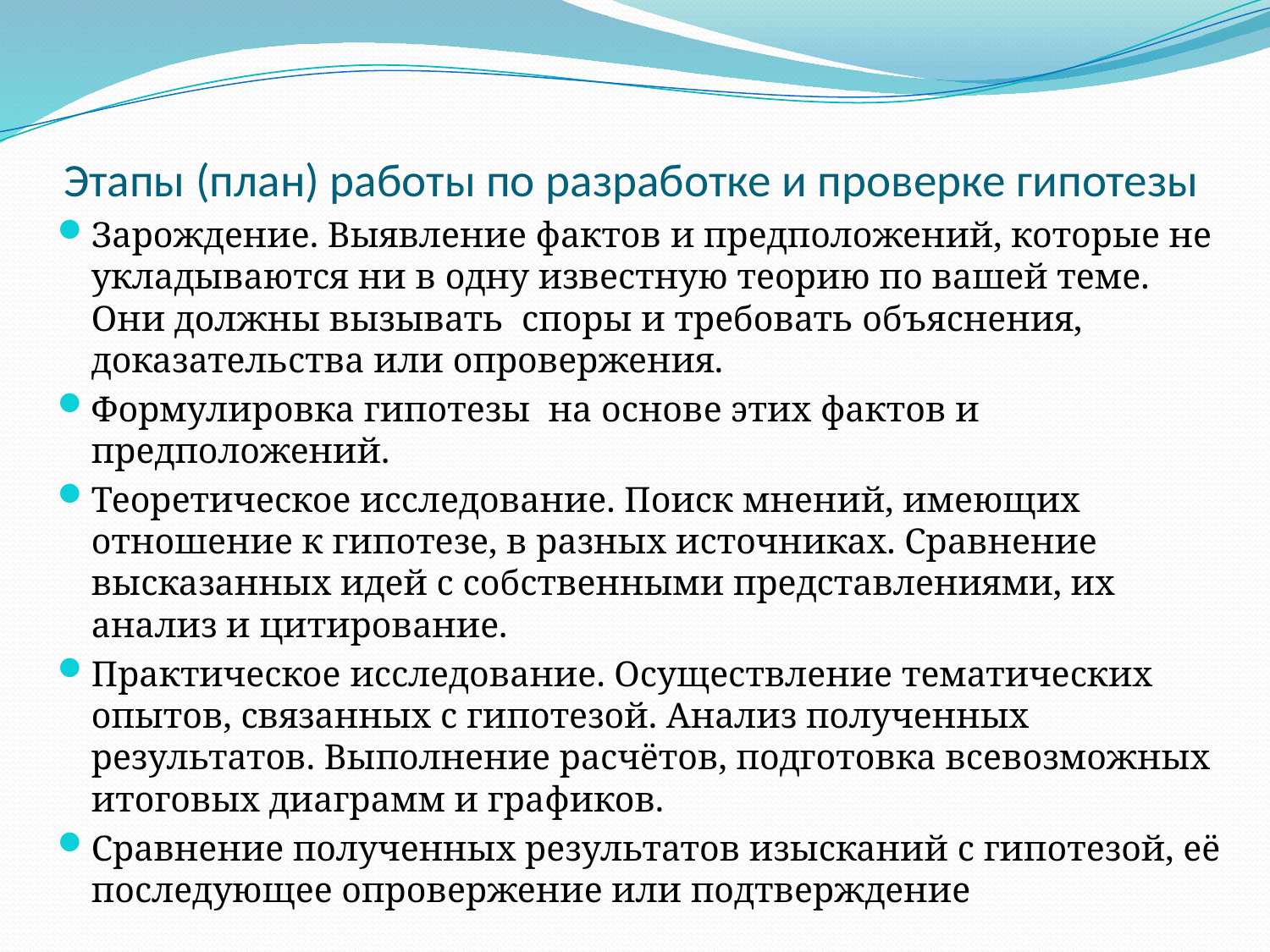

# Этапы (план) работы по разработке и проверке гипотезы
Зарождение. Выявление фактов и предположений, которые не укладываются ни в одну известную теорию по вашей теме. Они должны вызывать  споры и требовать объяснения, доказательства или опровержения.
Формулировка гипотезы  на основе этих фактов и предположений.
Теоретическое исследование. Поиск мнений, имеющих отношение к гипотезе, в разных источниках. Сравнение высказанных идей с собственными представлениями, их анализ и цитирование.
Практическое исследование. Осуществление тематических опытов, связанных с гипотезой. Анализ полученных результатов. Выполнение расчётов, подготовка всевозможных итоговых диаграмм и графиков.
Сравнение полученных результатов изысканий с гипотезой, её последующее опровержение или подтверждение